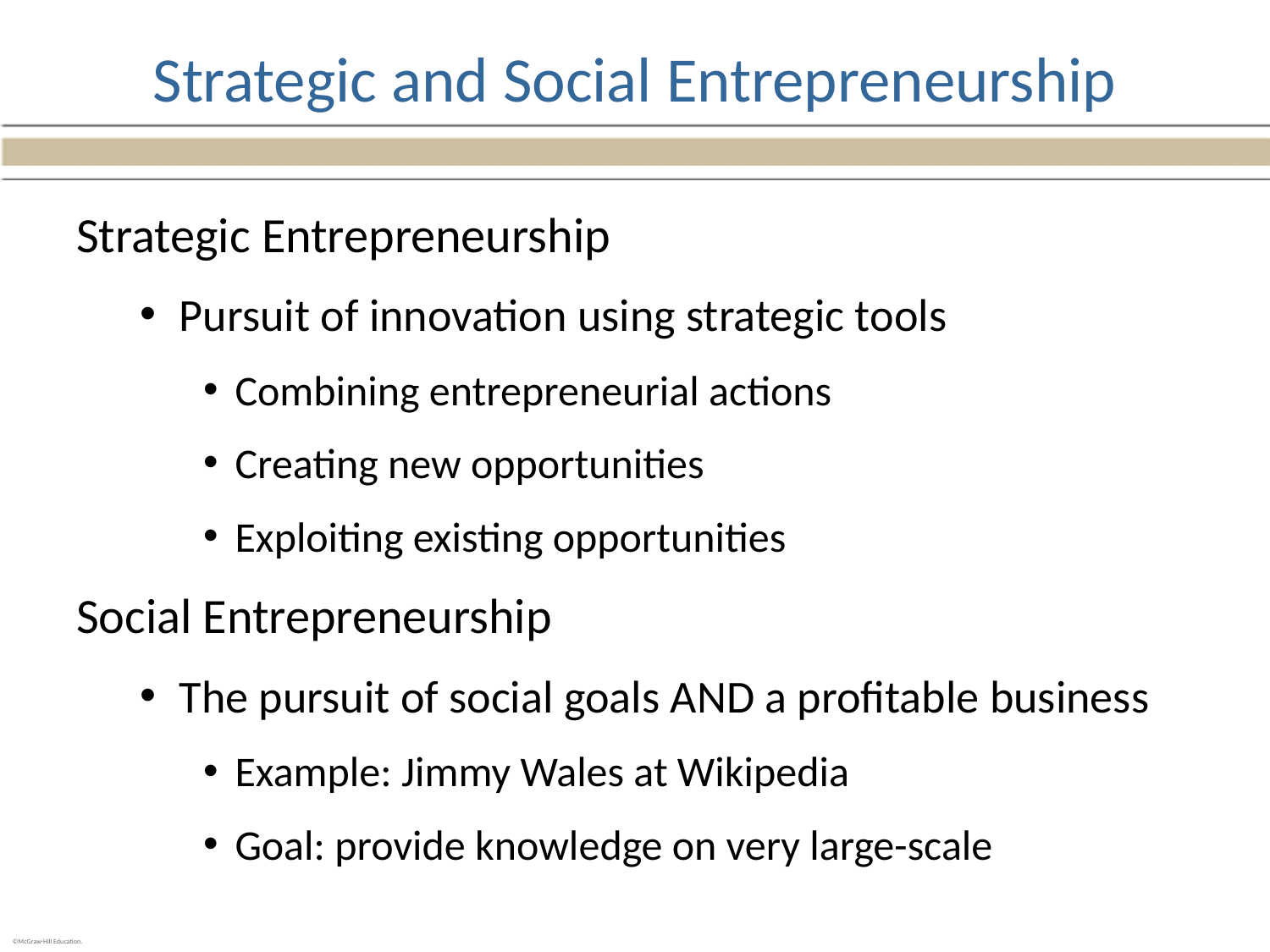

# Strategic and Social Entrepreneurship
Strategic Entrepreneurship
Pursuit of innovation using strategic tools
Combining entrepreneurial actions
Creating new opportunities
Exploiting existing opportunities
Social Entrepreneurship
The pursuit of social goals AND a profitable business
Example: Jimmy Wales at Wikipedia
Goal: provide knowledge on very large-scale